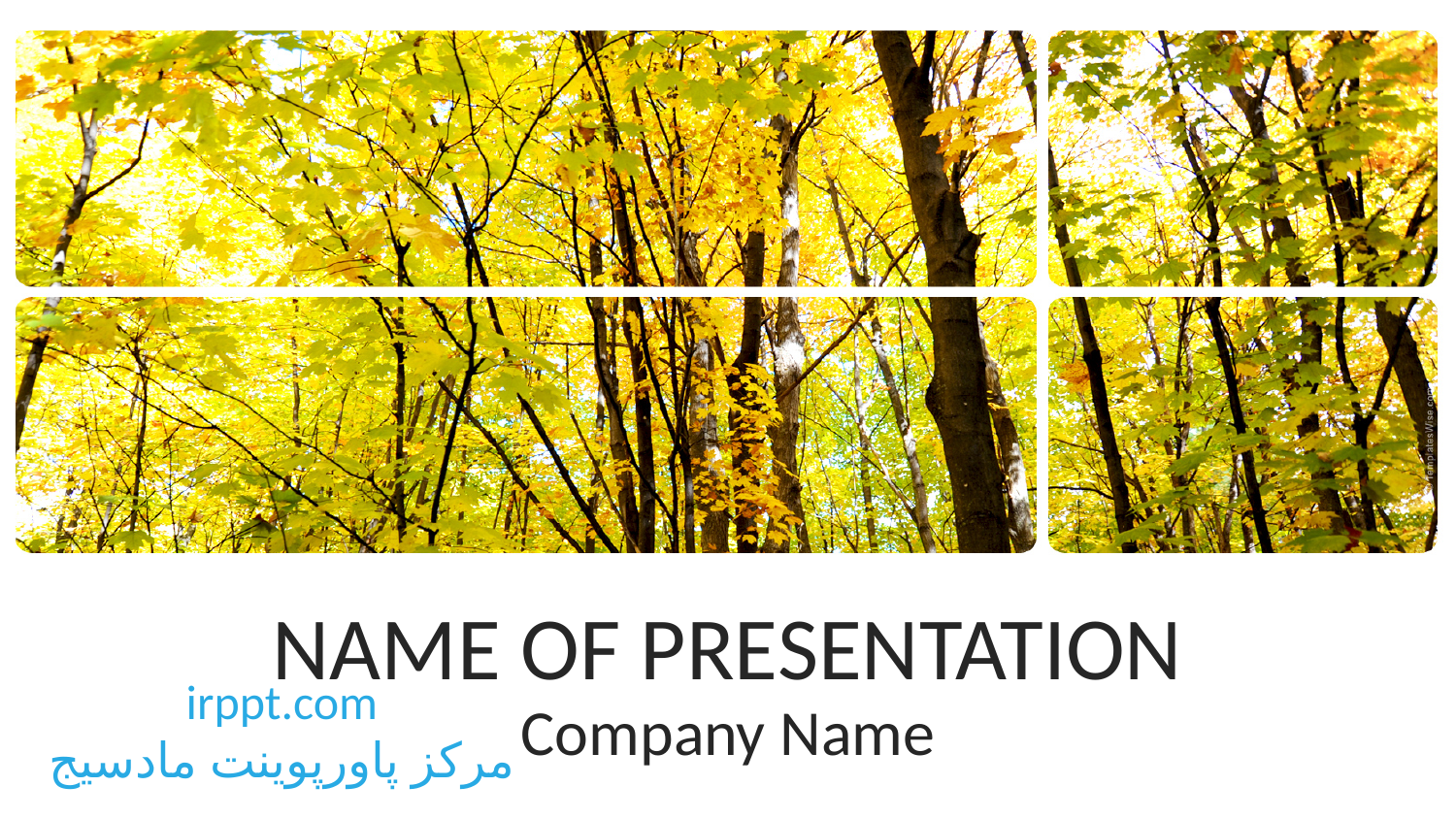

# NAME OF PRESENTATION
irppt.com
مرکز پاورپوینت مادسیج
Company Name